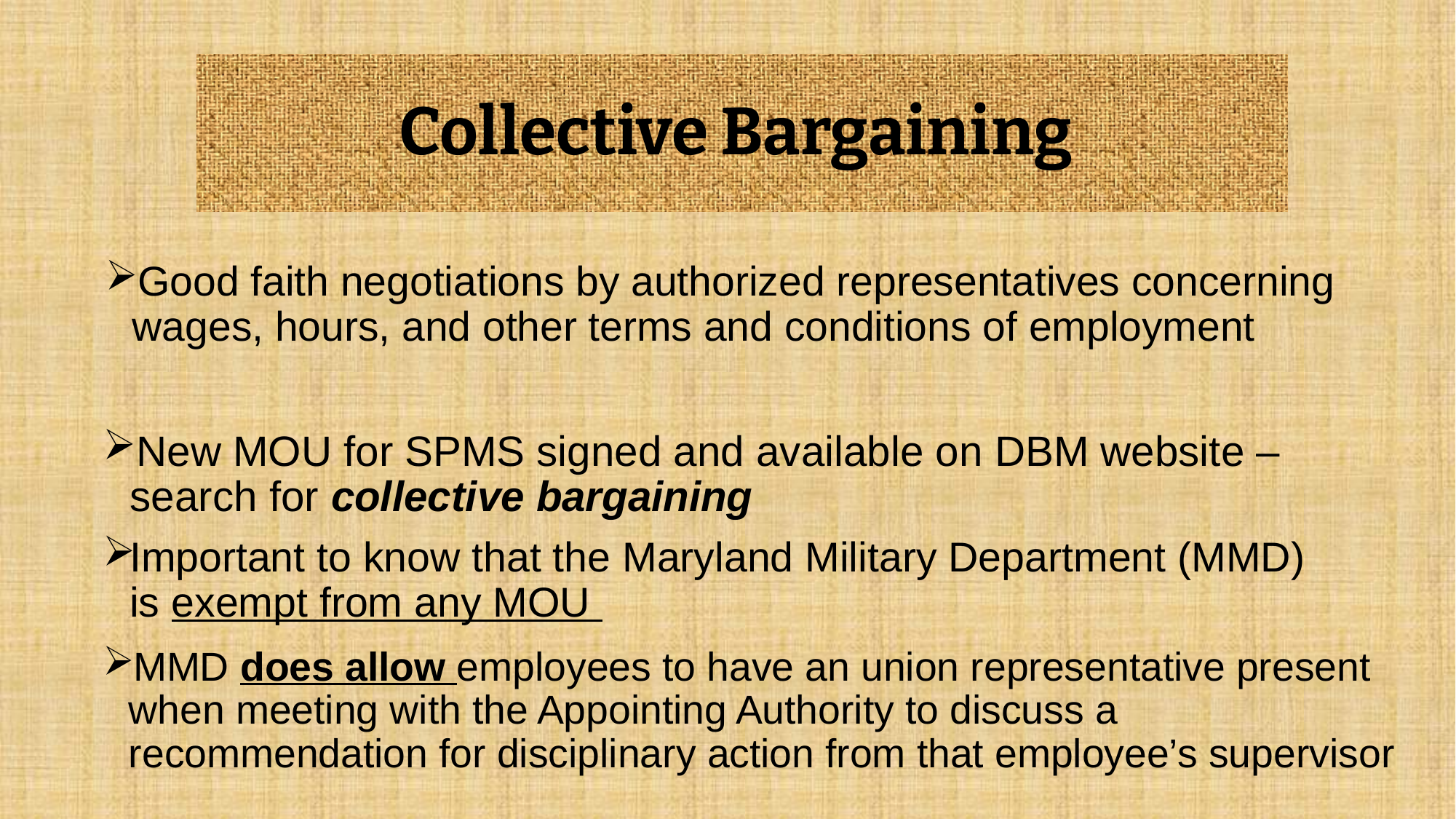

# Collective Bargaining
Good faith negotiations by authorized representatives concerning wages, hours, and other terms and conditions of employment

New MOU for SPMS signed and available on DBM website – search for collective bargaining

Important to know that the Maryland Military Department (MMD) is exempt from any MOU

MMD does allow employees to have an union representative present when meeting with the Appointing Authority to discuss a recommendation for disciplinary action from that employee’s supervisor